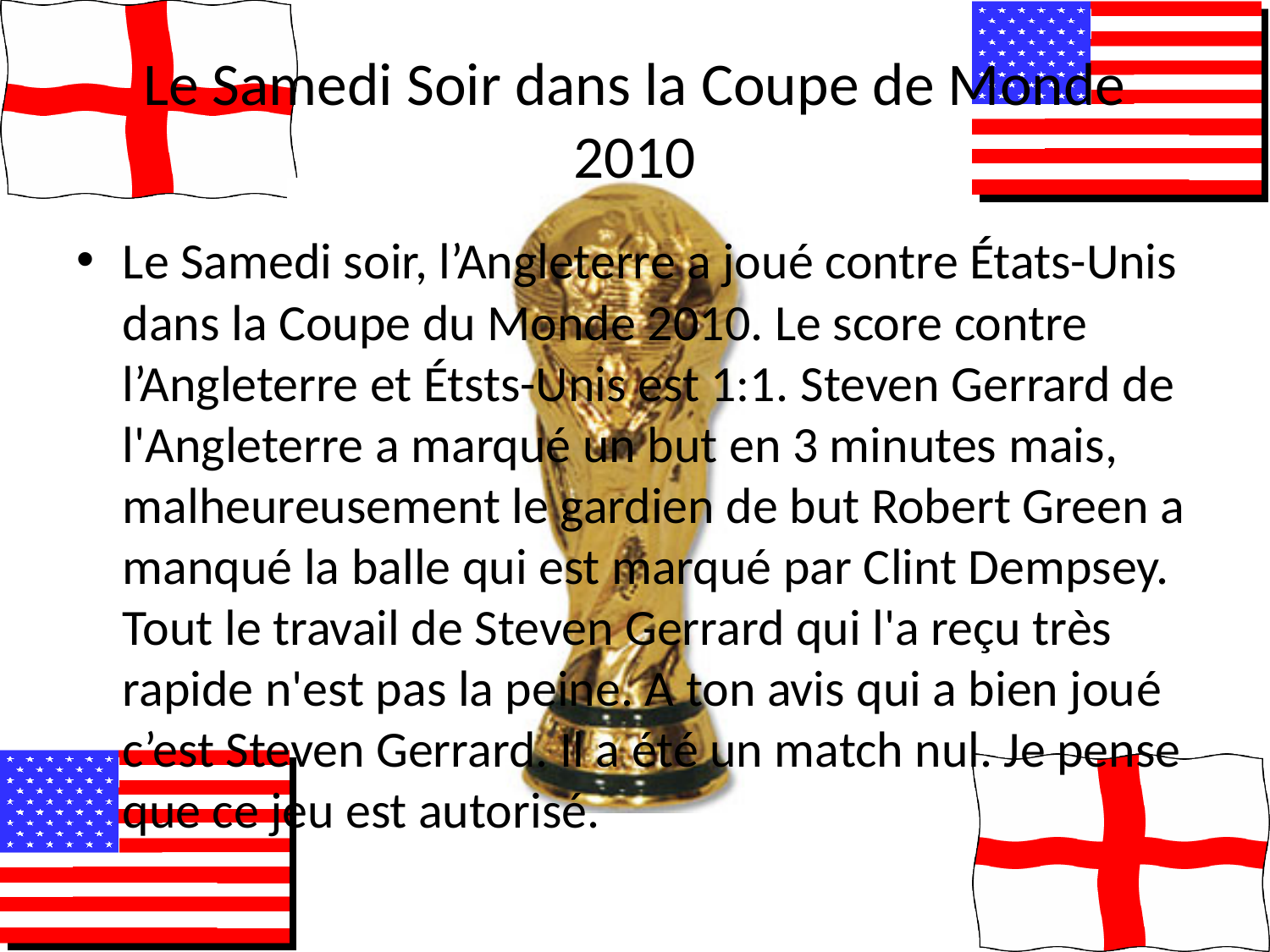

# Le Samedi Soir dans la Coupe de Monde 2010
Le Samedi soir, l’Angleterre a joué contre États-Unis dans la Coupe du Monde 2010. Le score contre l’Angleterre et Étsts-Unis est 1:1. Steven Gerrard de l'Angleterre a marqué un but en 3 minutes mais, malheureusement le gardien de but Robert Green a manqué la balle qui est marqué par Clint Dempsey. Tout le travail de Steven Gerrard qui l'a reçu très rapide n'est pas la peine. A ton avis qui a bien joué c’est Steven Gerrard. Il a été un match nul. Je pense que ce jeu est autorisé.